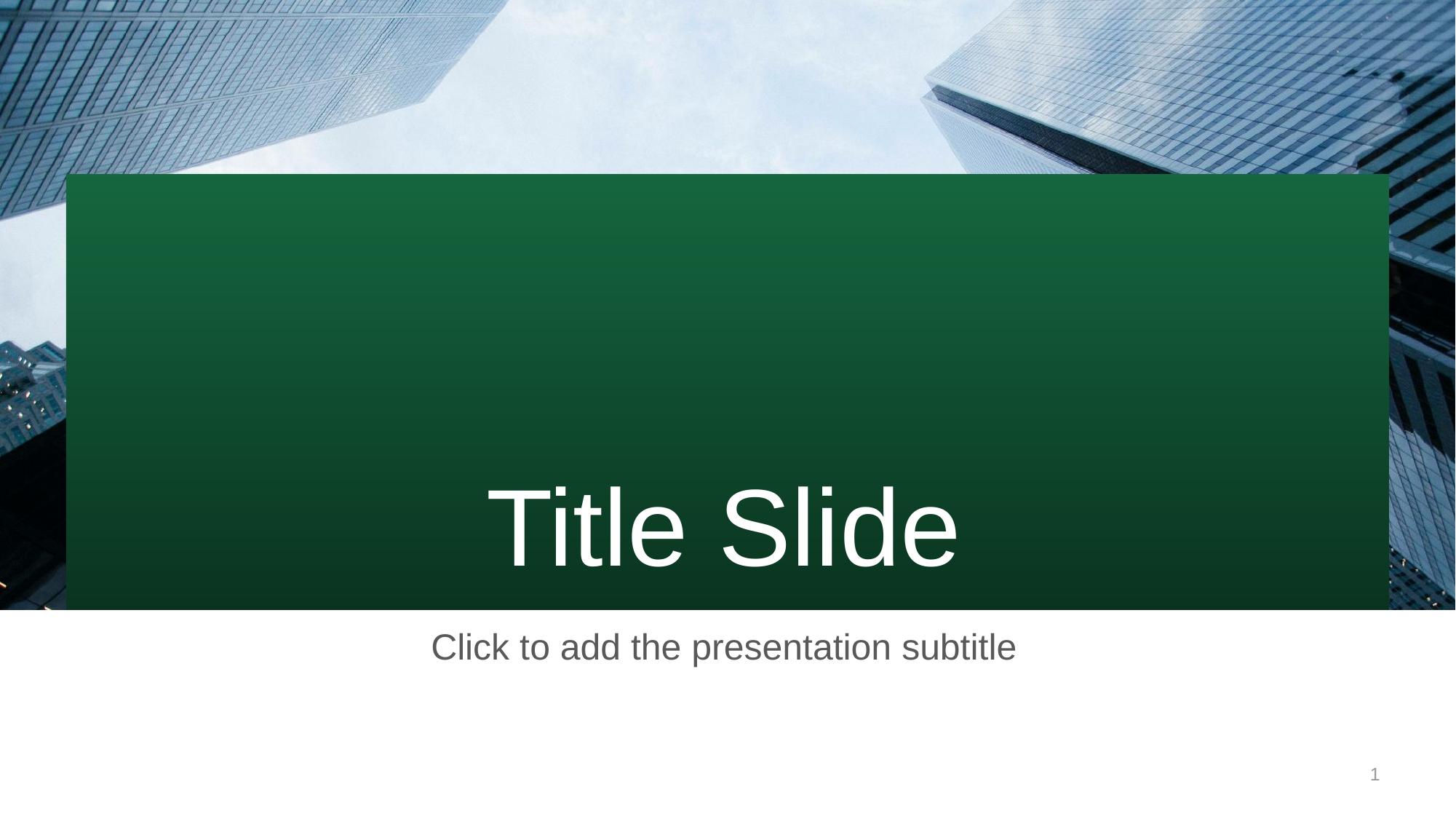

# Title Slide
Click to add the presentation subtitle
1